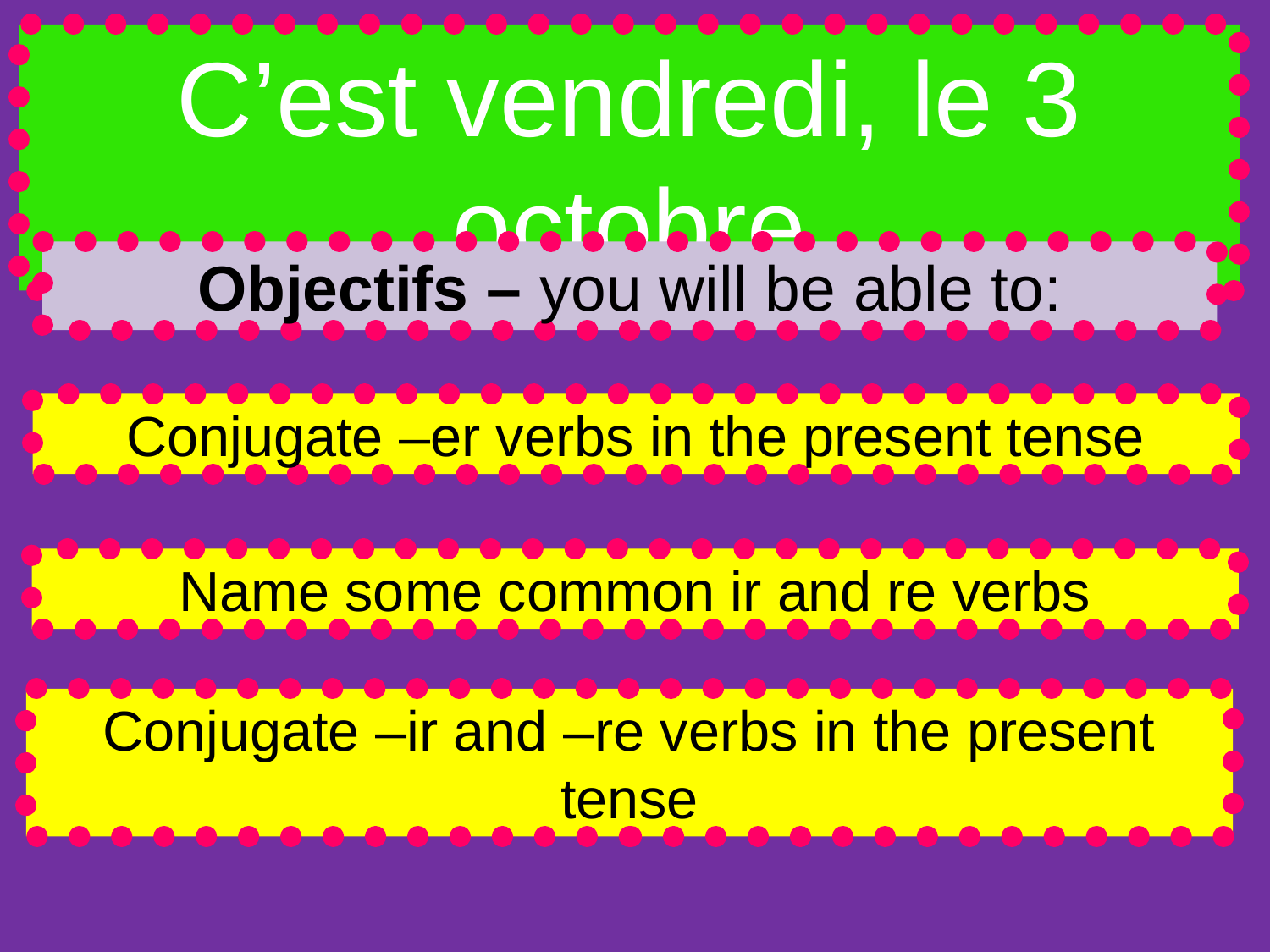

C’est vendredi, le 3 octobre
Objectifs – you will be able to:
Conjugate –er verbs in the present tense
Name some common ir and re verbs
Conjugate –ir and –re verbs in the present tense